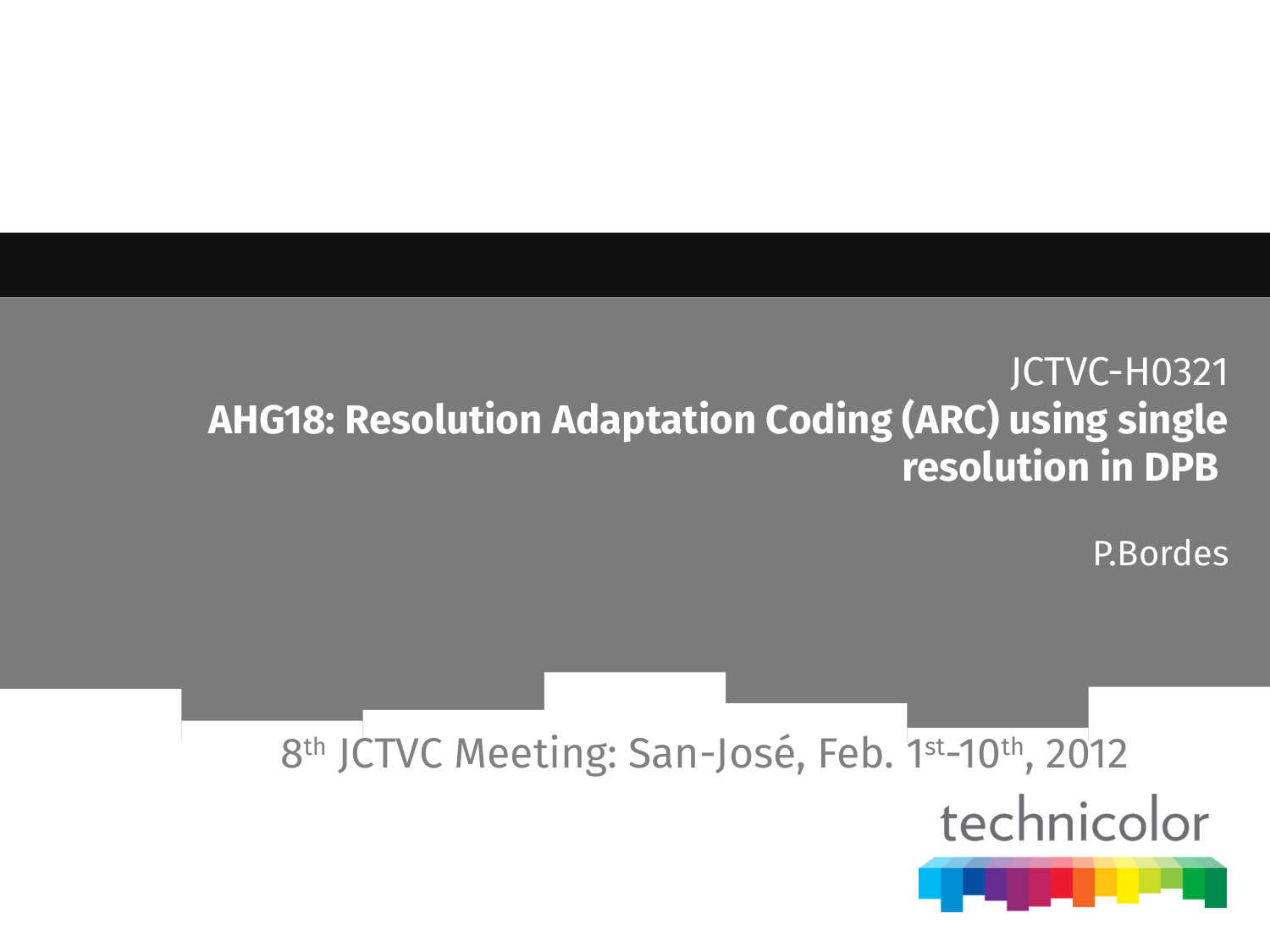

# JCTVC-H0321 AHG18: Resolution Adaptation Coding (ARC) using single resolution in DPB
 P.Bordes

8th JCTVC Meeting: San-José, Feb. 1st-10th, 2012